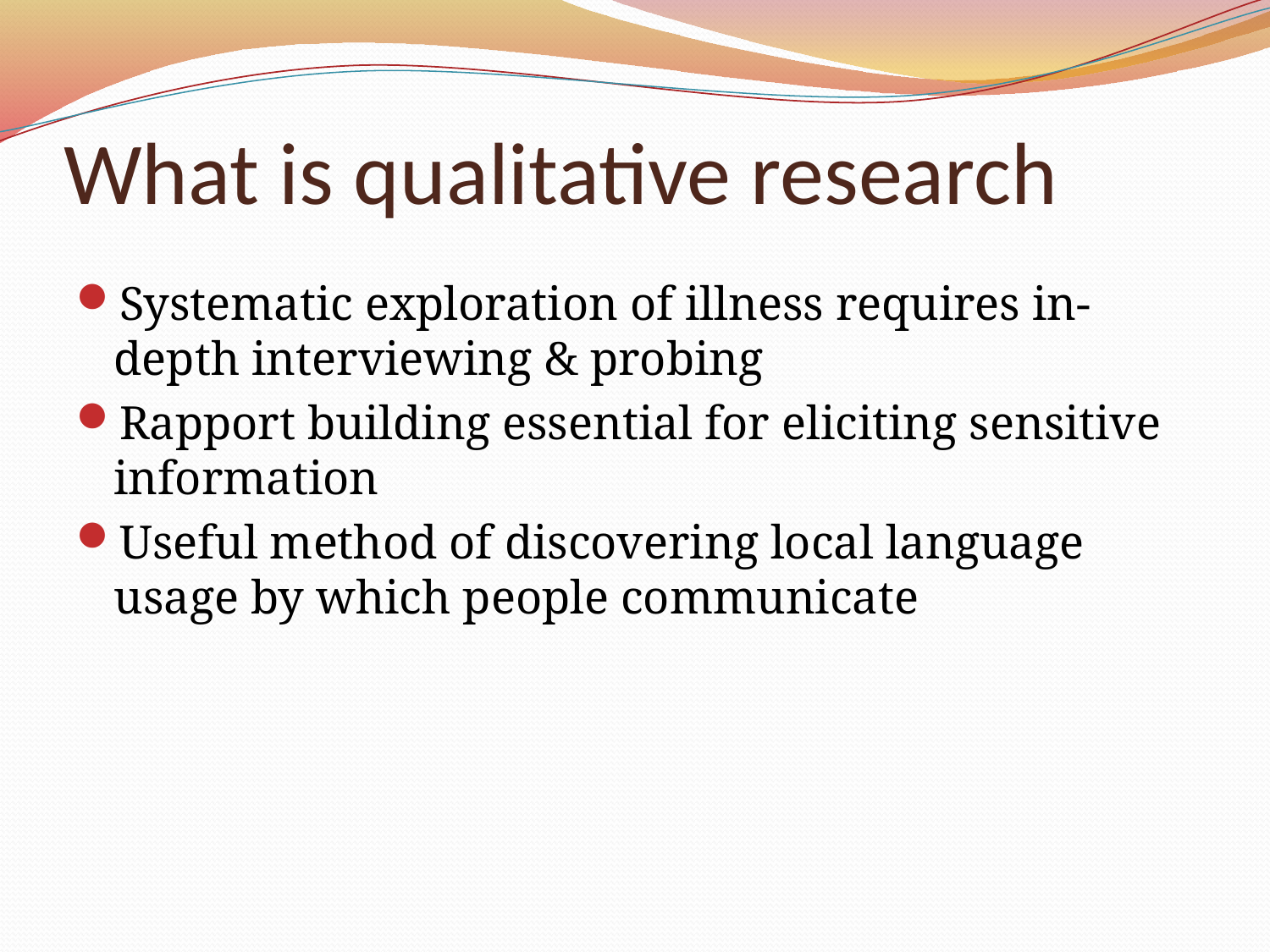

# What is qualitative research
Systematic exploration of illness requires in-depth interviewing & probing
Rapport building essential for eliciting sensitive information
Useful method of discovering local language usage by which people communicate